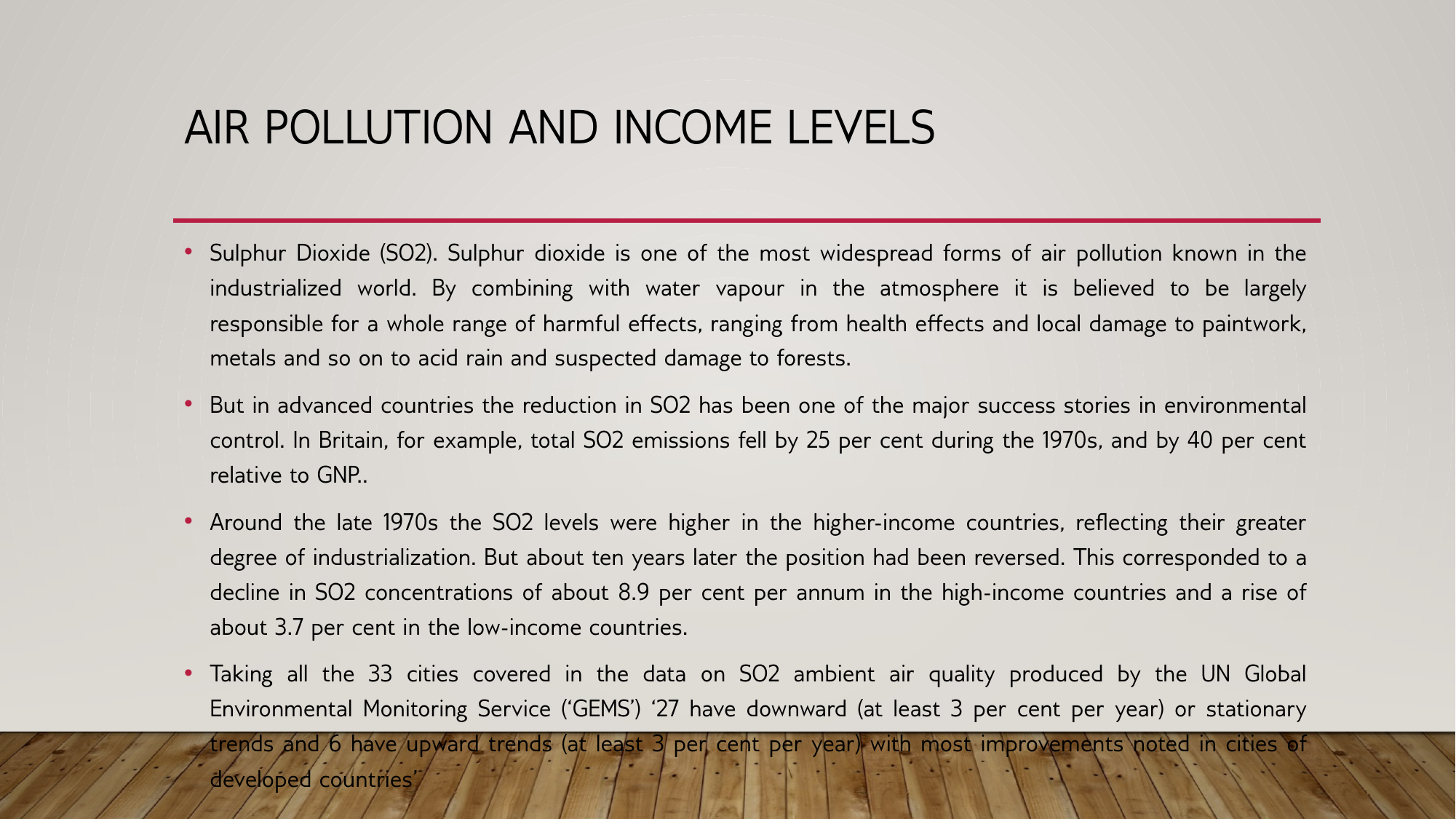

# Air Pollution and Income Levels
Sulphur Dioxide (SO2). Sulphur dioxide is one of the most widespread forms of air pollution known in the industrialized world. By combining with water vapour in the atmosphere it is believed to be largely responsible for a whole range of harmful effects, ranging from health effects and local damage to paintwork, metals and so on to acid rain and suspected damage to forests.
But in advanced countries the reduction in SO2 has been one of the major success stories in environmental control. In Britain, for example, total SO2 emissions fell by 25 per cent during the 1970s, and by 40 per cent relative to GNP..
Around the late 1970s the SO2 levels were higher in the higher-income countries, reflecting their greater degree of industrialization. But about ten years later the position had been reversed. This corresponded to a decline in SO2 concentrations of about 8.9 per cent per annum in the high-income countries and a rise of about 3.7 per cent in the low-income countries.
Taking all the 33 cities covered in the data on SO2 ambient air quality produced by the UN Global Environmental Monitoring Service (‘GEMS’) ‘27 have downward (at least 3 per cent per year) or stationary trends and 6 have upward trends (at least 3 per cent per year) with most improvements noted in cities of developed countries’